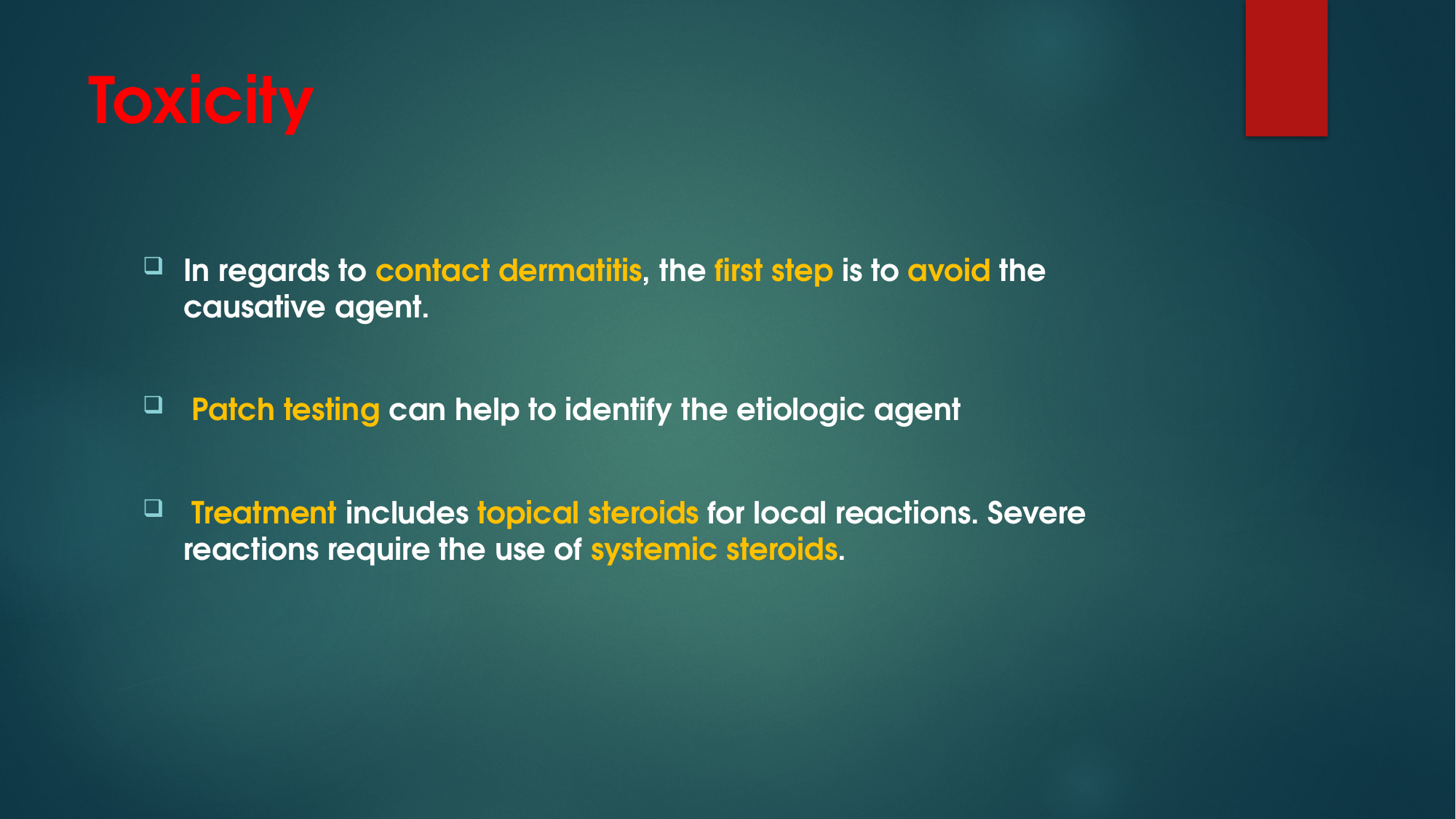

# Toxicity
In regards to contact dermatitis, the first step is to avoid the causative agent.

 Patch testing can help to identify the etiologic agent

 Treatment includes topical steroids for local reactions. Severe reactions require the use of systemic steroids.